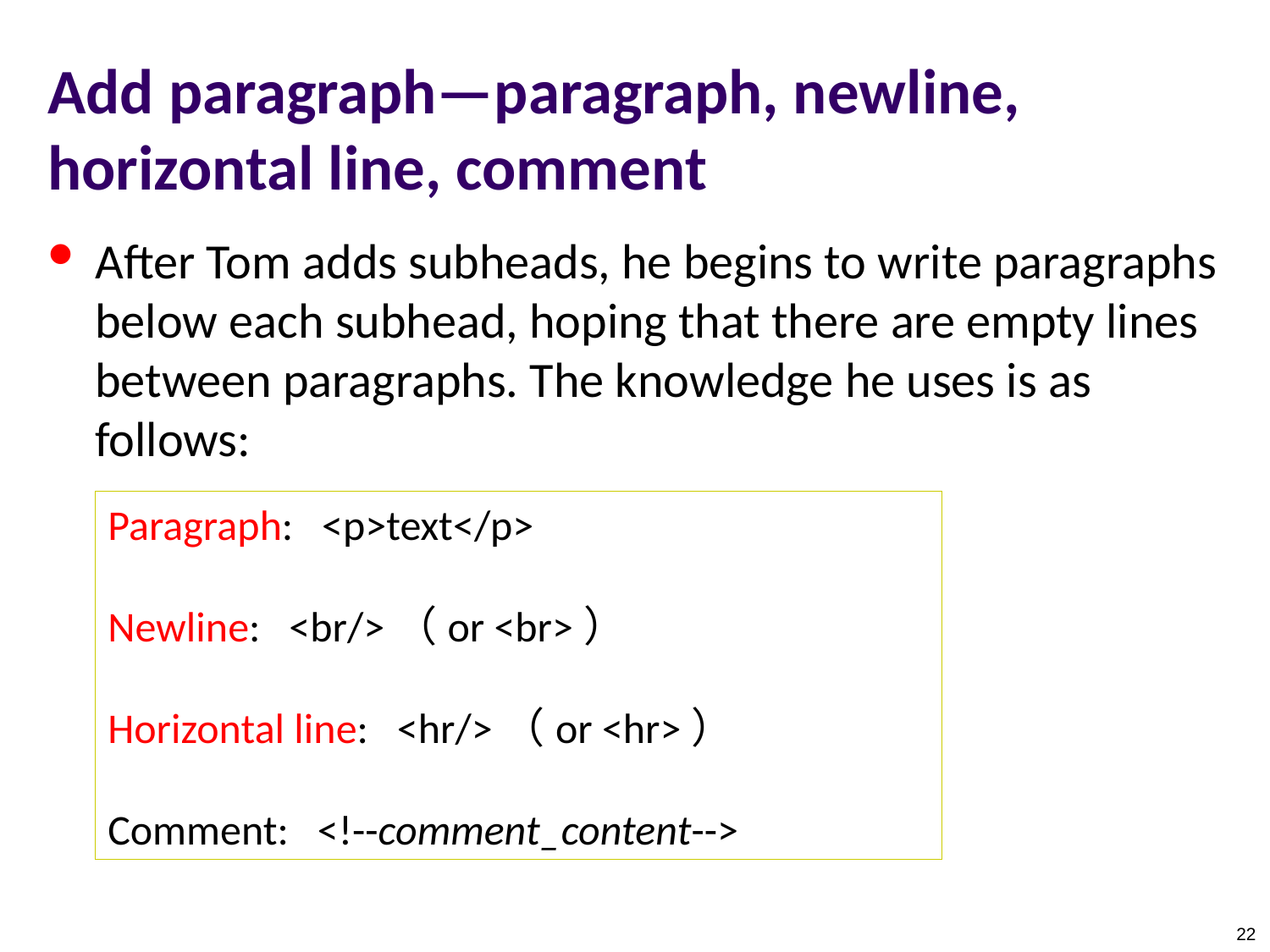

# Add paragraph—paragraph, newline, horizontal line, comment
After Tom adds subheads, he begins to write paragraphs below each subhead, hoping that there are empty lines between paragraphs. The knowledge he uses is as follows:
Paragraph:   <p>text</p>

Newline:   <br/>（or <br>）

Horizontal line:   <hr/>（or <hr>）

Comment:   <!--comment_content-->
22